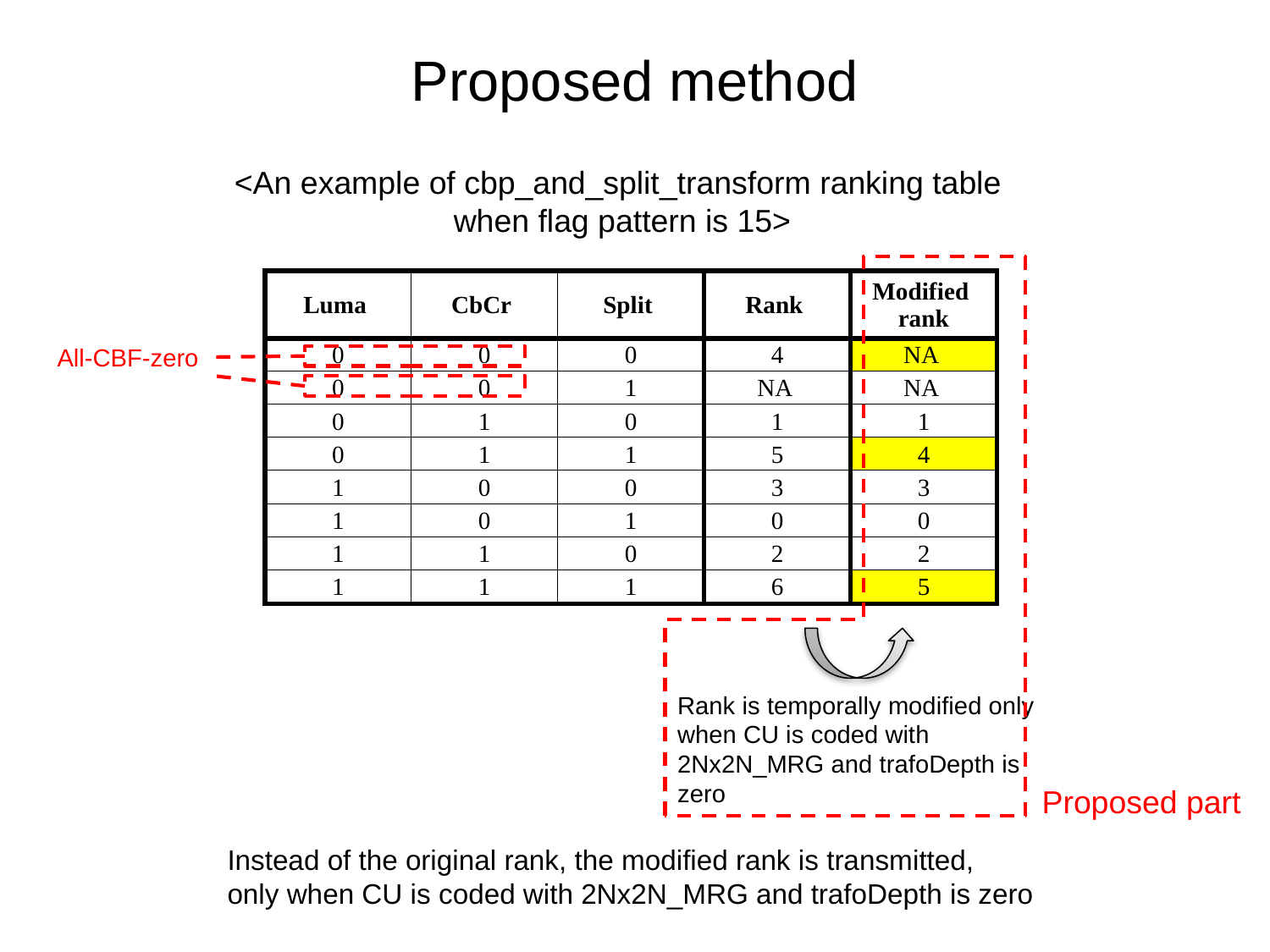

# Proposed method
<An example of cbp_and_split_transform ranking table
when flag pattern is 15>
| Luma | CbCr | Split | Rank | Modified rank |
| --- | --- | --- | --- | --- |
| 0 | 0 | 0 | 4 | NA |
| 0 | 0 | 1 | NA | NA |
| 0 | 1 | 0 | 1 | 1 |
| 0 | 1 | 1 | 5 | 4 |
| 1 | 0 | 0 | 3 | 3 |
| 1 | 0 | 1 | 0 | 0 |
| 1 | 1 | 0 | 2 | 2 |
| 1 | 1 | 1 | 6 | 5 |
All-CBF-zero

Rank is temporally modified only when CU is coded with 2Nx2N_MRG and trafoDepth is zero
Proposed part
Instead of the original rank, the modified rank is transmitted,
only when CU is coded with 2Nx2N_MRG and trafoDepth is zero